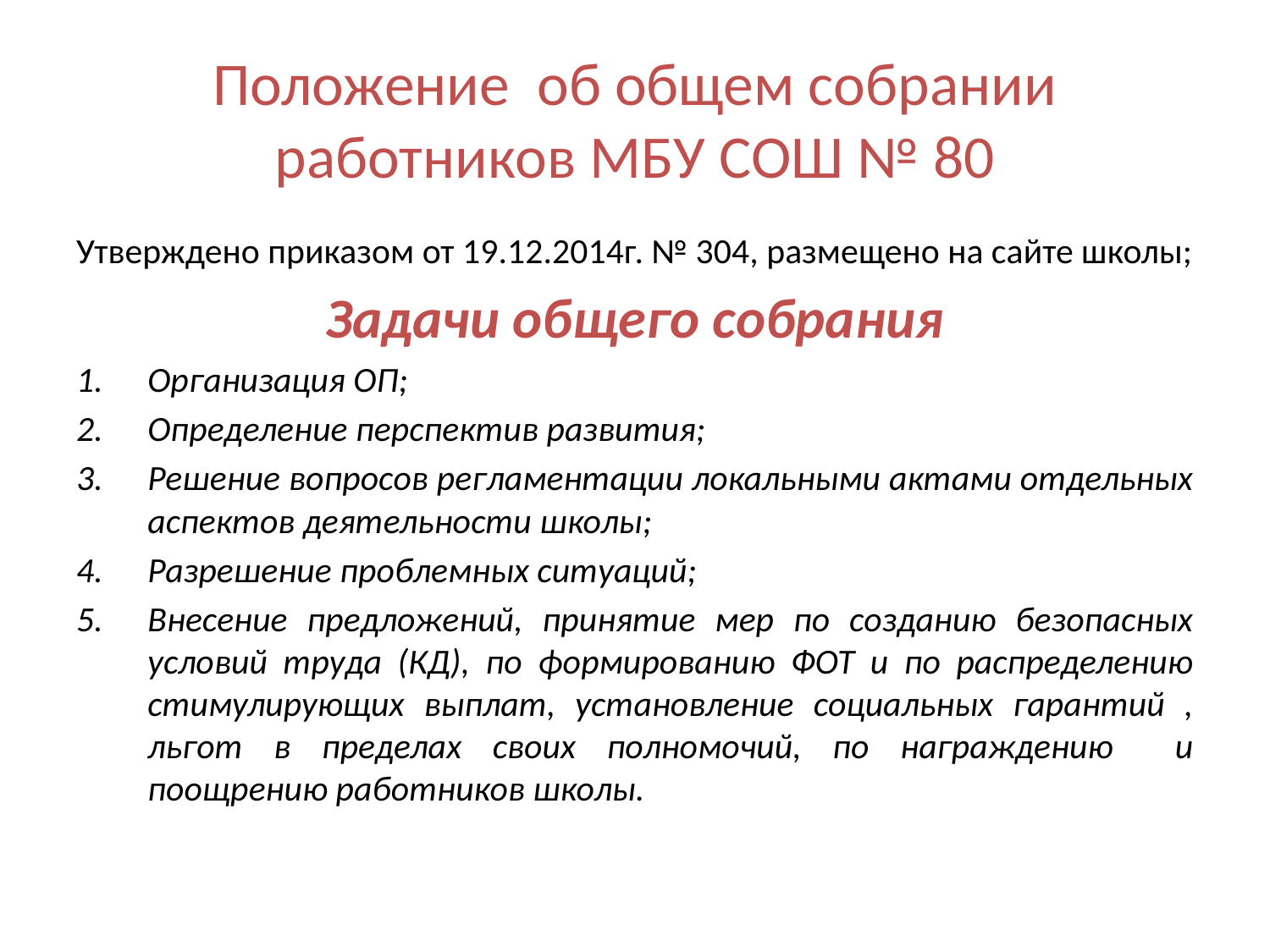

# Положение  об общем собрании работников МБУ СОШ № 80
Утверждено приказом от 19.12.2014г. № 304, размещено на сайте школы;
Задачи общего собрания
Организация ОП;
Определение перспектив развития;
Решение вопросов регламентации локальными актами отдельных аспектов деятельности школы;
Разрешение проблемных ситуаций;
Внесение предложений, принятие мер по созданию безопасных условий труда (КД), по формированию ФОТ и по распределению стимулирующих выплат, установление социальных гарантий , льгот в пределах своих полномочий, по награждению  и поощрению работников школы.